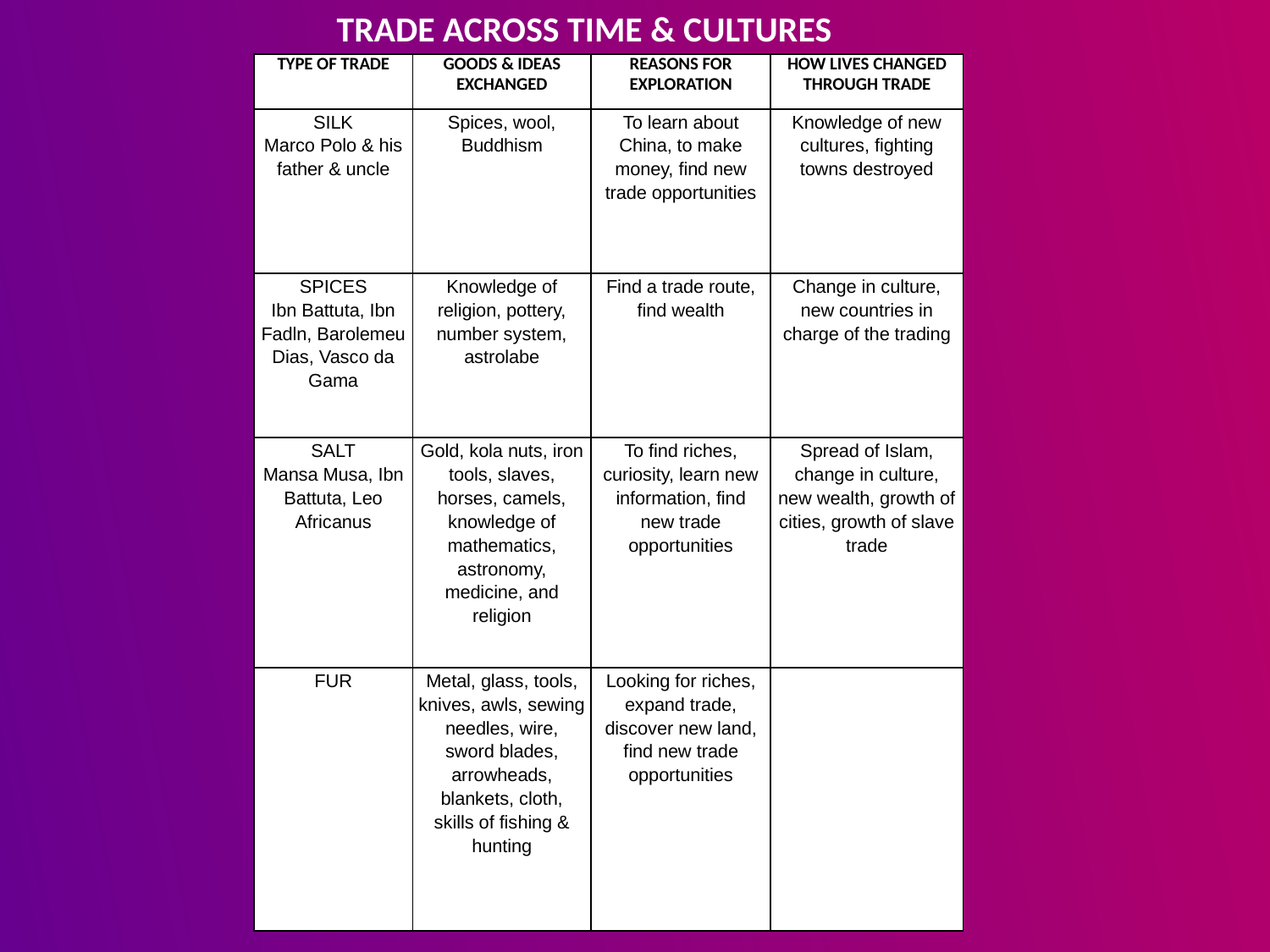

TRADE ACROSS TIME & CULTURES
| TYPE OF TRADE | GOODS & IDEAS EXCHANGED | REASONS FOR EXPLORATION | HOW LIVES CHANGED THROUGH TRADE |
| --- | --- | --- | --- |
| SILK Marco Polo & his father & uncle | Spices, wool, Buddhism | To learn about China, to make money, find new trade opportunities | Knowledge of new cultures, fighting towns destroyed |
| SPICES Ibn Battuta, Ibn Fadln, Barolemeu Dias, Vasco da Gama | Knowledge of religion, pottery, number system, astrolabe | Find a trade route, find wealth | Change in culture, new countries in charge of the trading |
| SALT Mansa Musa, Ibn Battuta, Leo Africanus | Gold, kola nuts, iron tools, slaves, horses, camels, knowledge of mathematics, astronomy, medicine, and religion | To find riches, curiosity, learn new information, find new trade opportunities | Spread of Islam, change in culture, new wealth, growth of cities, growth of slave trade |
| FUR | Metal, glass, tools, knives, awls, sewing needles, wire, sword blades, arrowheads, blankets, cloth, skills of fishing & hunting | Looking for riches, expand trade, discover new land, find new trade opportunities |  |